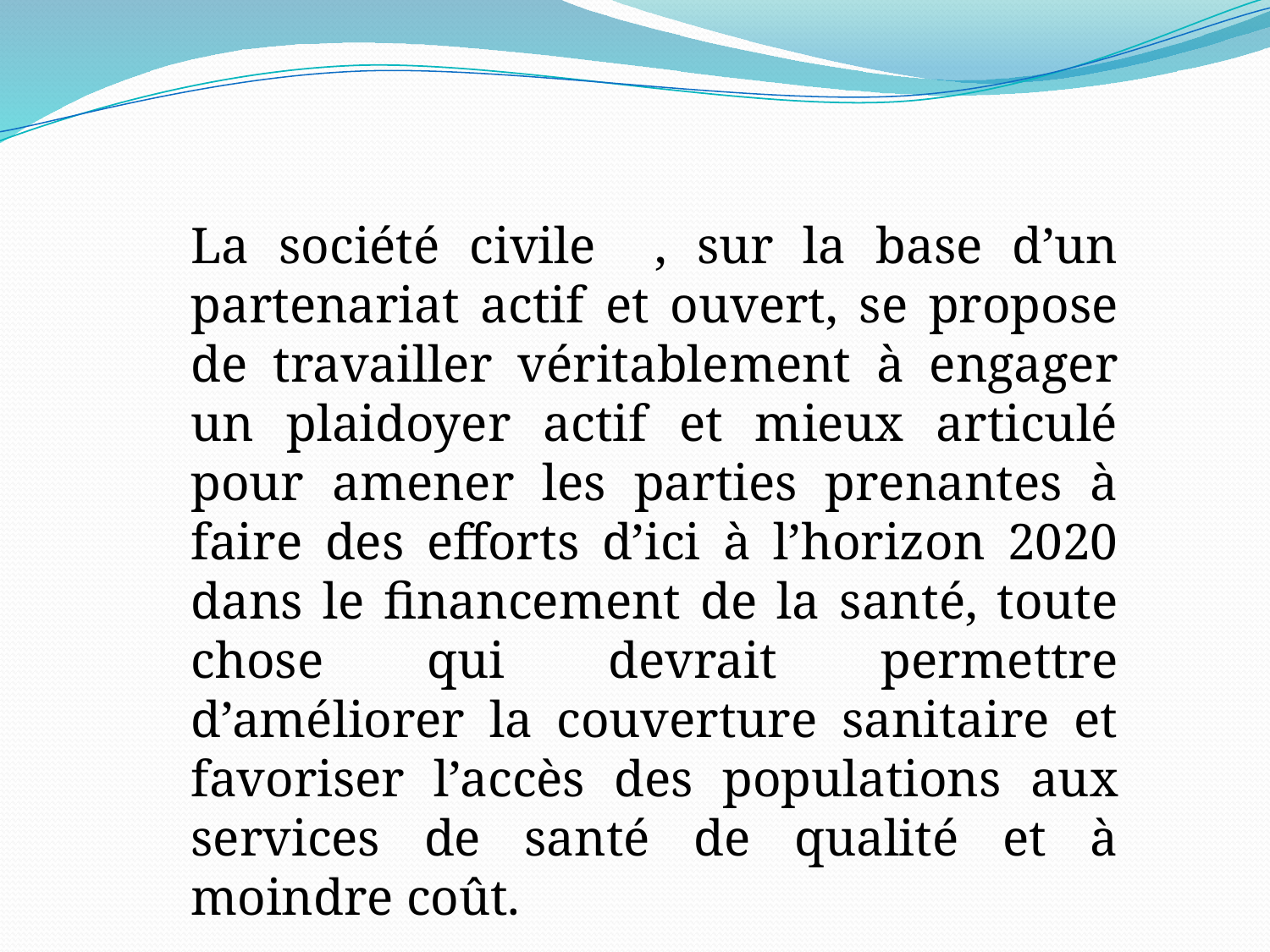

La société civile  , sur la base d’un partenariat actif et ouvert, se propose de travailler véritablement à engager un plaidoyer actif et mieux articulé pour amener les parties prenantes à faire des efforts d’ici à l’horizon 2020 dans le financement de la santé, toute chose qui devrait permettre d’améliorer la couverture sanitaire et favoriser l’accès des populations aux services de santé de qualité et à moindre coût.